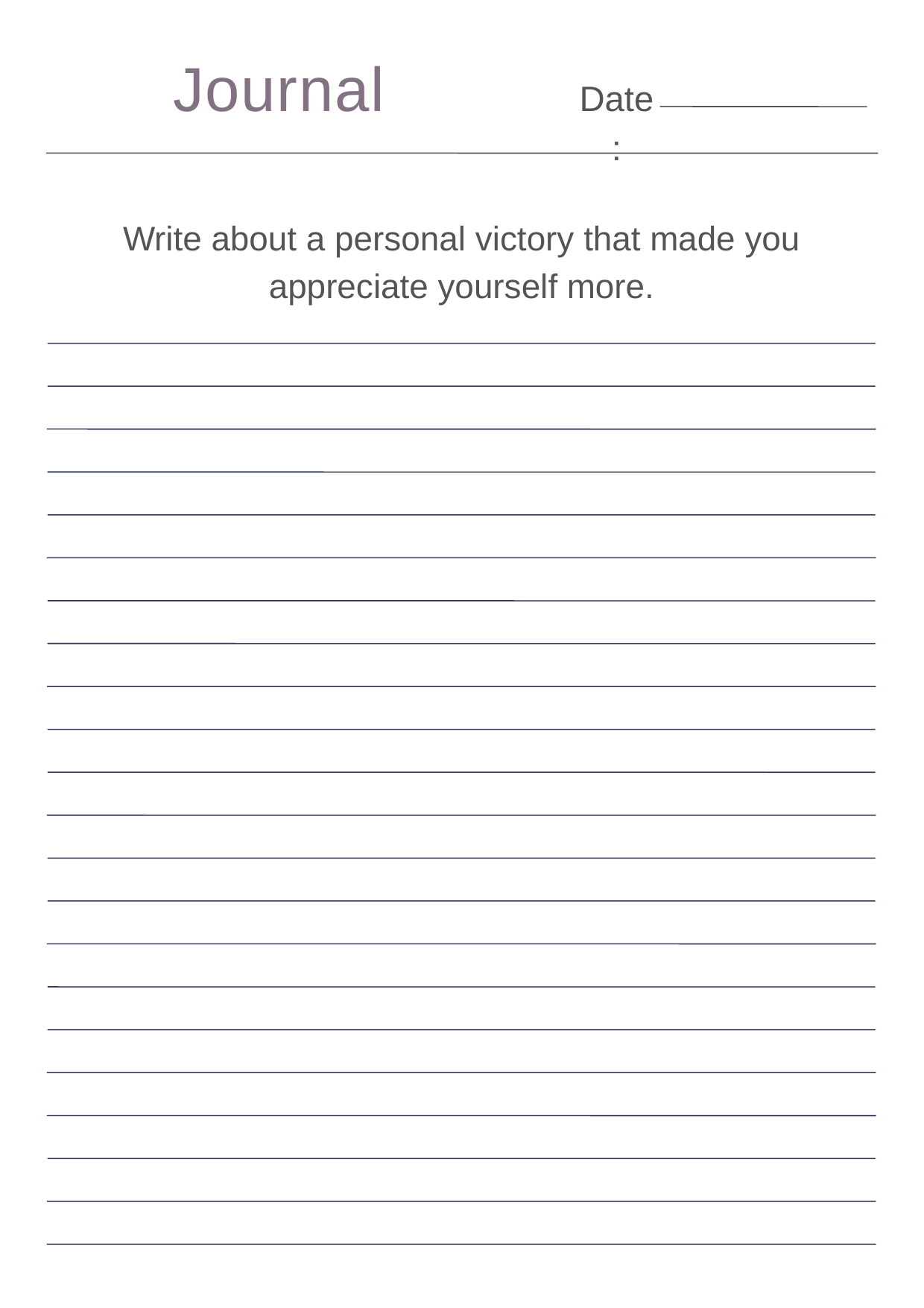

Journal
Date:

Write about a personal victory that made you appreciate yourself more.